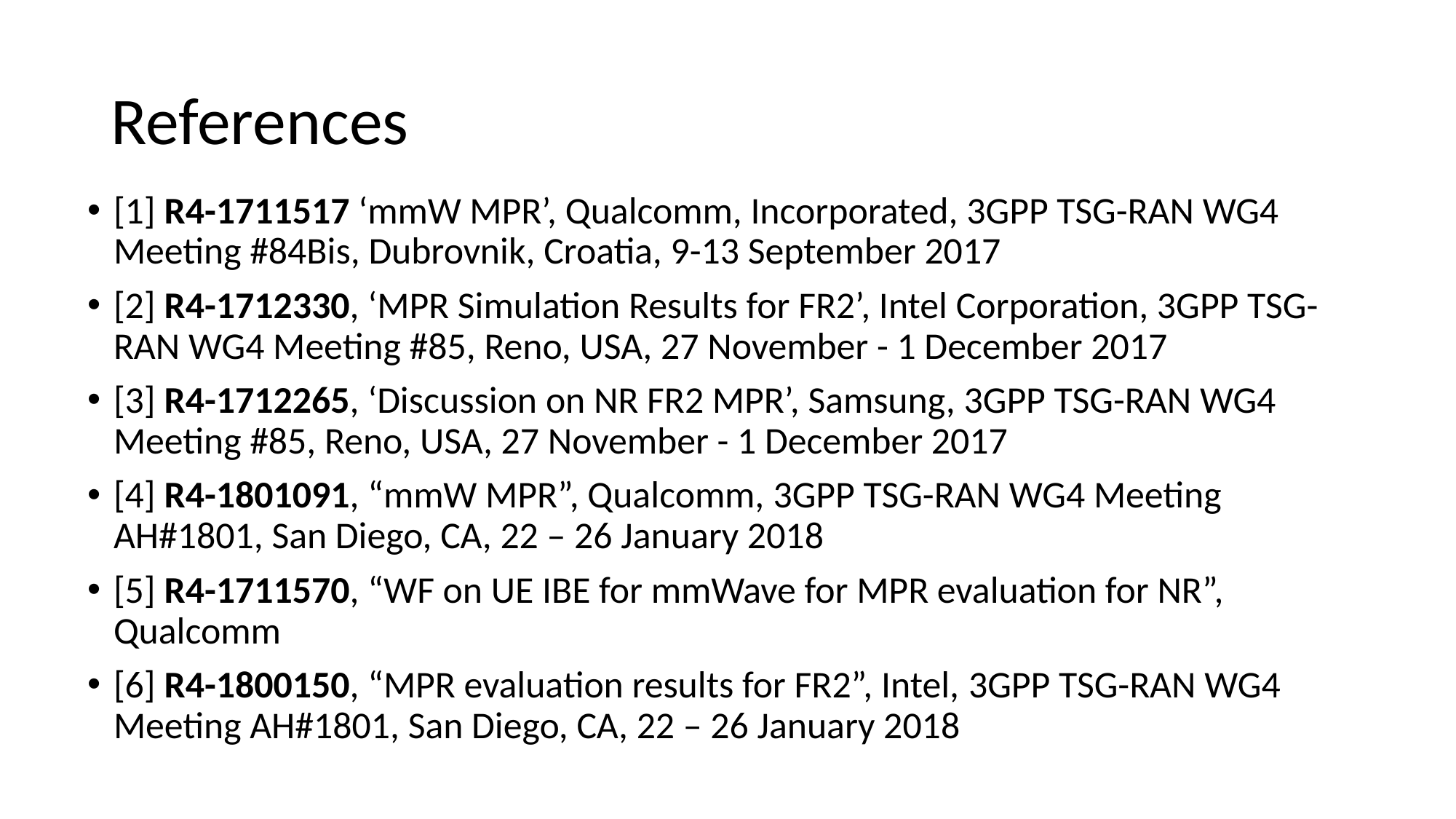

# References
[1] R4-1711517 ‘mmW MPR’, Qualcomm, Incorporated, 3GPP TSG-RAN WG4 Meeting #84Bis, Dubrovnik, Croatia, 9-13 September 2017
[2] R4-1712330, ‘MPR Simulation Results for FR2’, Intel Corporation, 3GPP TSG-RAN WG4 Meeting #85, Reno, USA, 27 November - 1 December 2017
[3] R4-1712265, ‘Discussion on NR FR2 MPR’, Samsung, 3GPP TSG-RAN WG4 Meeting #85, Reno, USA, 27 November - 1 December 2017
[4] R4-1801091, “mmW MPR”, Qualcomm, 3GPP TSG-RAN WG4 Meeting AH#1801, San Diego, CA, 22 – 26 January 2018
[5] R4-1711570, “WF on UE IBE for mmWave for MPR evaluation for NR”, Qualcomm
[6] R4-1800150, “MPR evaluation results for FR2”, Intel, 3GPP TSG-RAN WG4 Meeting AH#1801, San Diego, CA, 22 – 26 January 2018